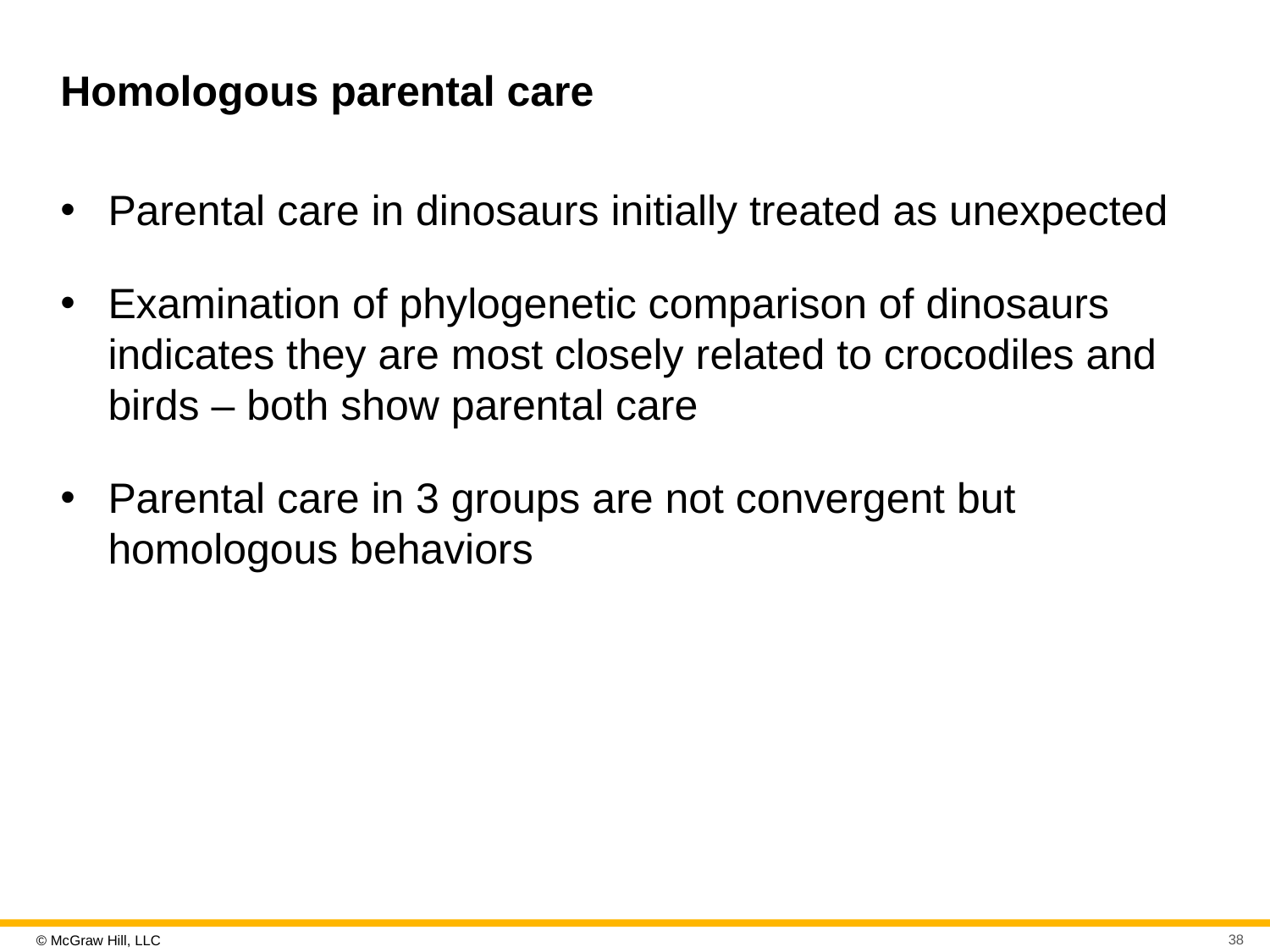

# Homologous parental care
Parental care in dinosaurs initially treated as unexpected
Examination of phylogenetic comparison of dinosaurs indicates they are most closely related to crocodiles and birds – both show parental care
Parental care in 3 groups are not convergent but homologous behaviors
38